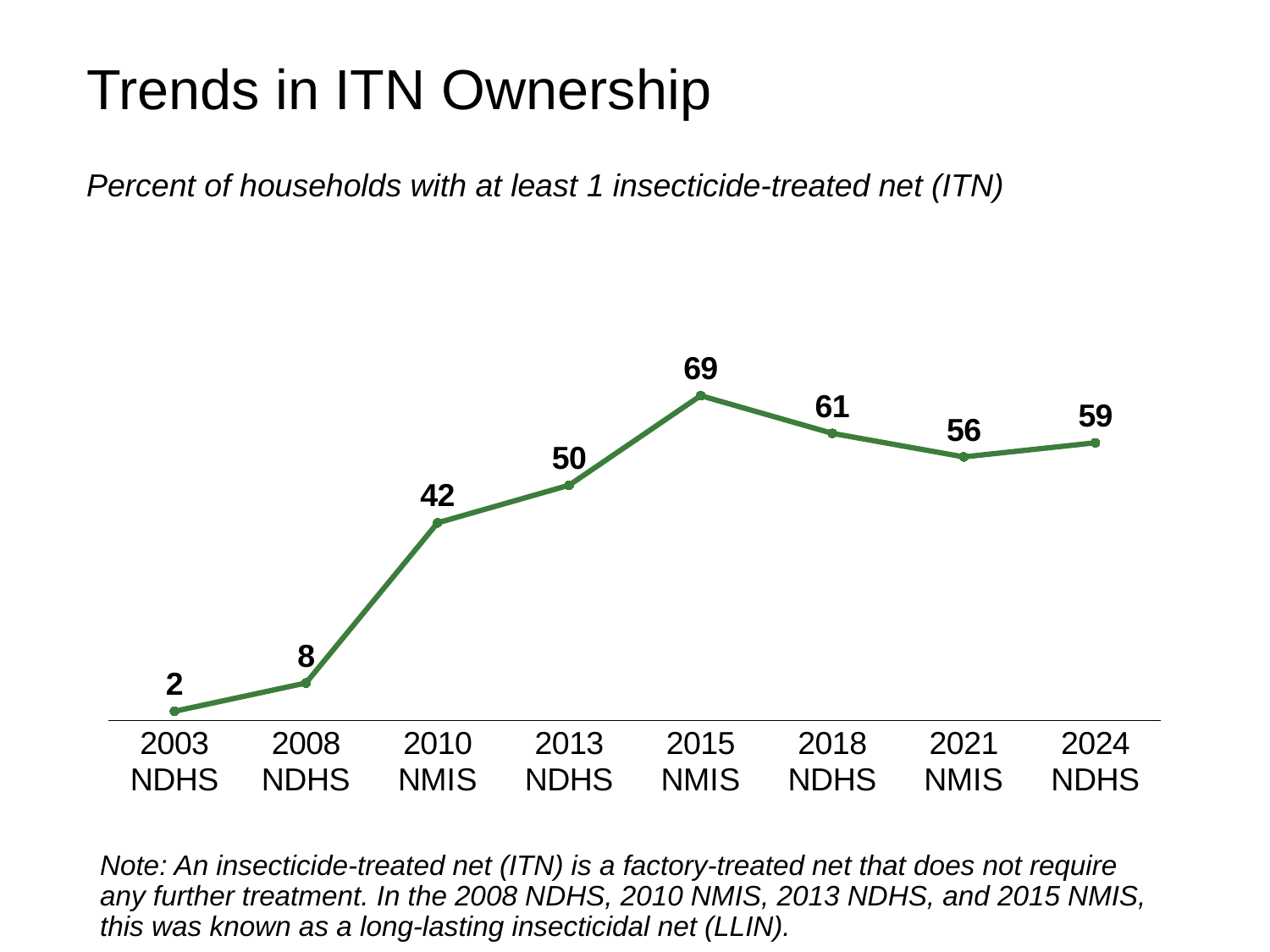

Trends in ITN Ownership
Percent of households with at least 1 insecticide-treated net (ITN)

### Chart

| Category | Any ANC from a skilled provider |
|---|---|
| 2003
NDHS | 2.0 |
| 2008
NDHS | 8.0 |
| 2010
NMIS | 42.0 |
| 2013
NDHS | 50.0 |
| 2015
NMIS | 69.0 |
| 2018
NDHS | 61.0 |
| 2021
NMIS | 56.0 |
| 2024
NDHS | 59.0 |
Note: An insecticide-treated net (ITN) is a factory-treated net that does not require any further treatment. In the 2008 NDHS, 2010 NMIS, 2013 NDHS, and 2015 NMIS, this was known as a long-lasting insecticidal net (LLIN).